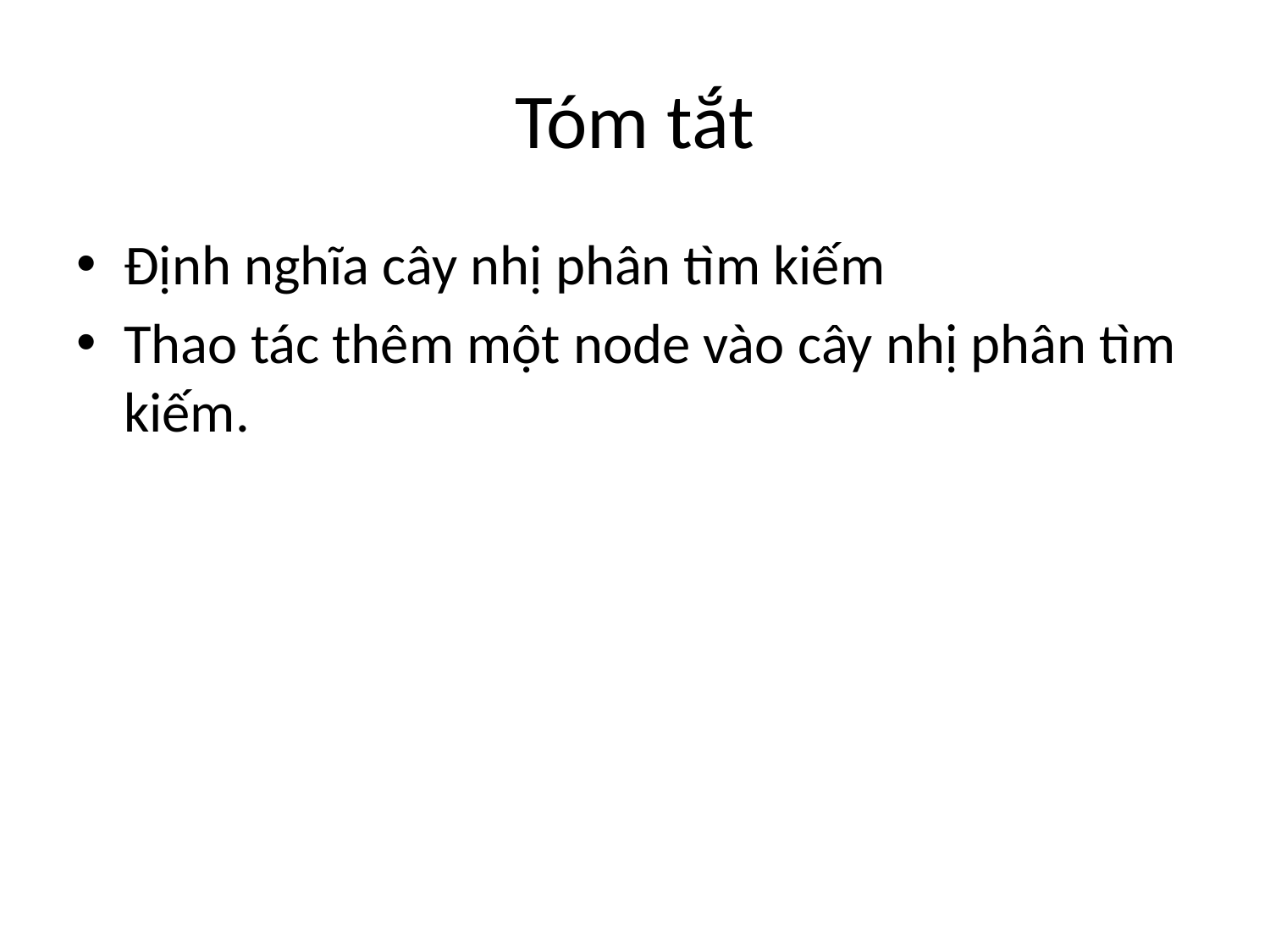

# Tóm tắt
Định nghĩa cây nhị phân tìm kiếm
Thao tác thêm một node vào cây nhị phân tìm kiếm.